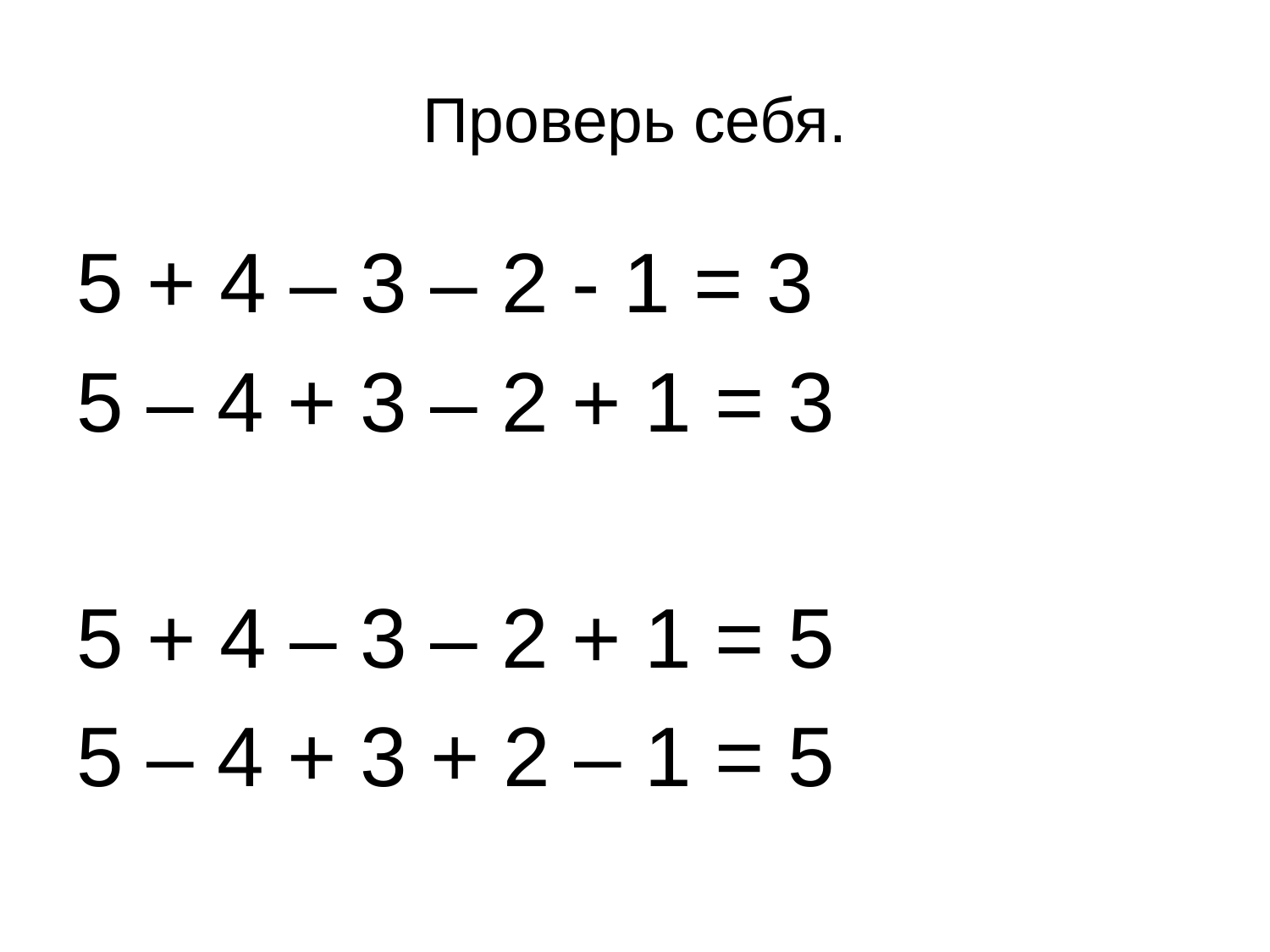

# Проверь себя.
5 + 4 – 3 – 2 - 1 = 3
5 – 4 + 3 – 2 + 1 = 3

5 + 4 – 3 – 2 + 1 = 5
5 – 4 + 3 + 2 – 1 = 5